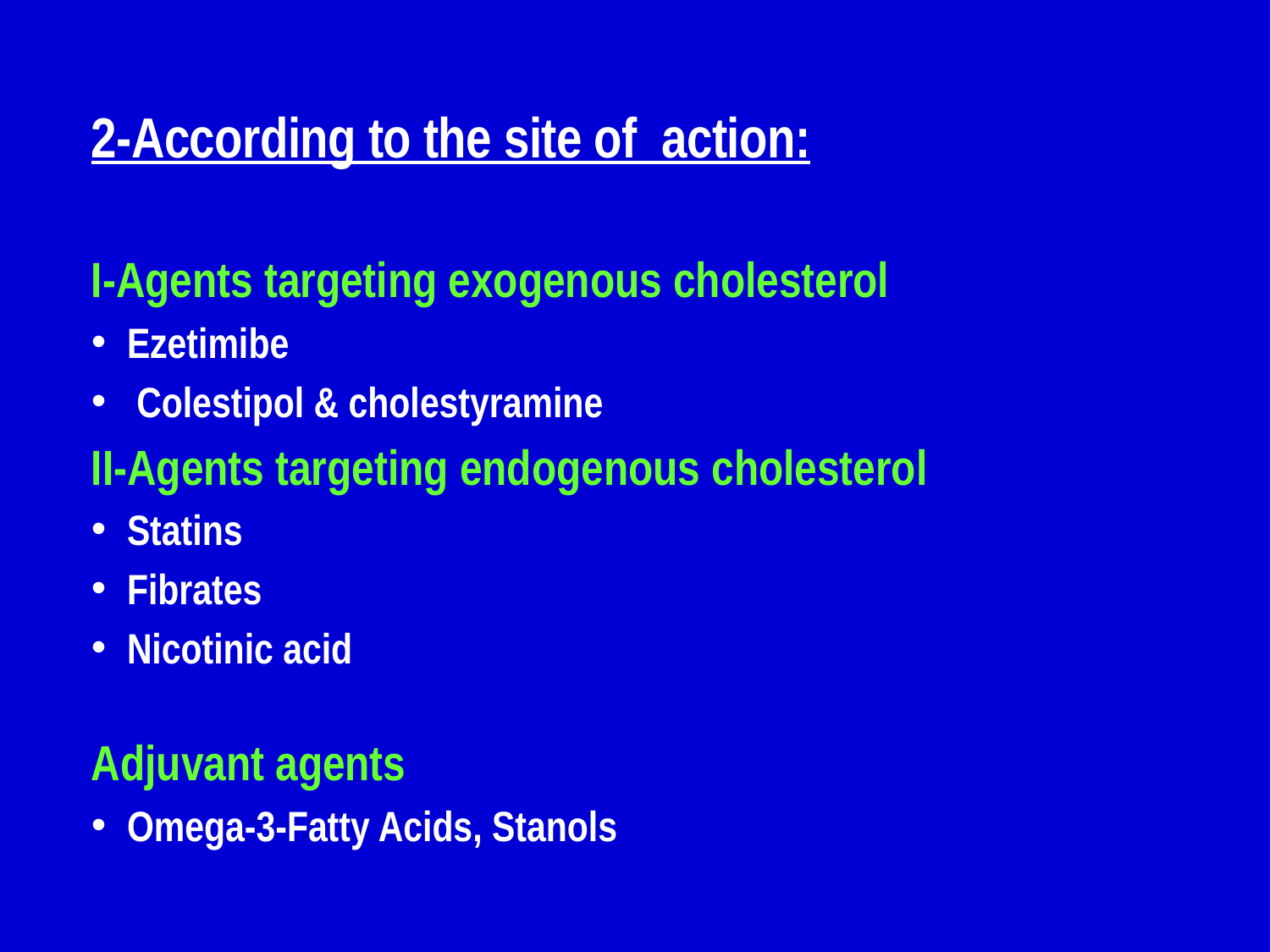

2-According to the site of  action:

I-Agents targeting exogenous cholesterol
Ezetimibe
 Colestipol & cholestyramine
II-Agents targeting endogenous cholesterol
Statins
Fibrates
Nicotinic acid

Adjuvant agents
Omega-3-Fatty Acids, Stanols